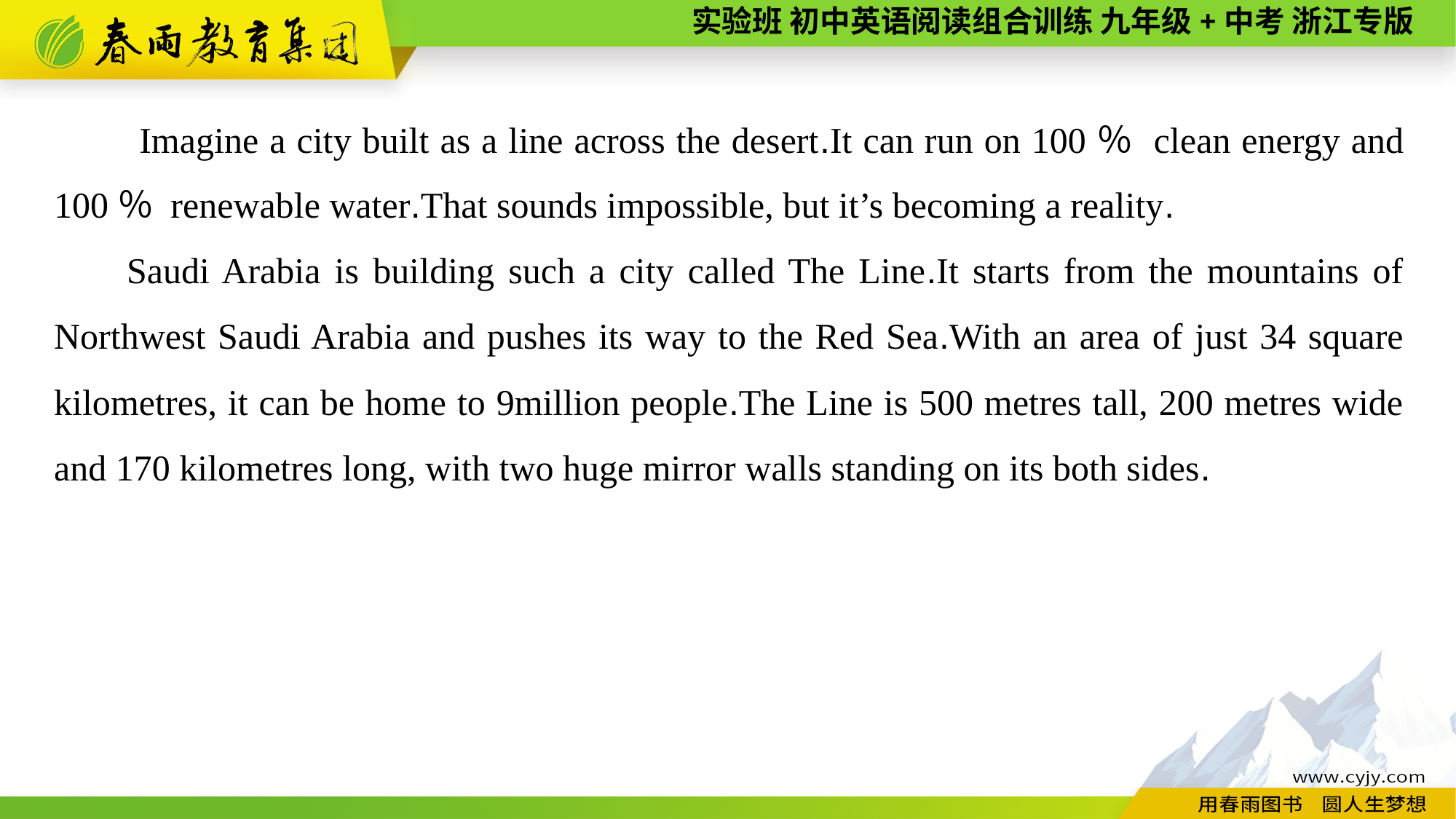

Imagine a city built as a line across the desert.It can run on 100％ clean energy and 100％ renewable water.That sounds impossible, but it’s becoming a reality.
Saudi Arabia is building such a city called The Line.It starts from the mountains of Northwest Saudi Arabia and pushes its way to the Red Sea.With an area of just 34 square kilometres, it can be home to 9million people.The Line is 500 metres tall, 200 metres wide and 170 kilometres long, with two huge mirror walls standing on its both sides.